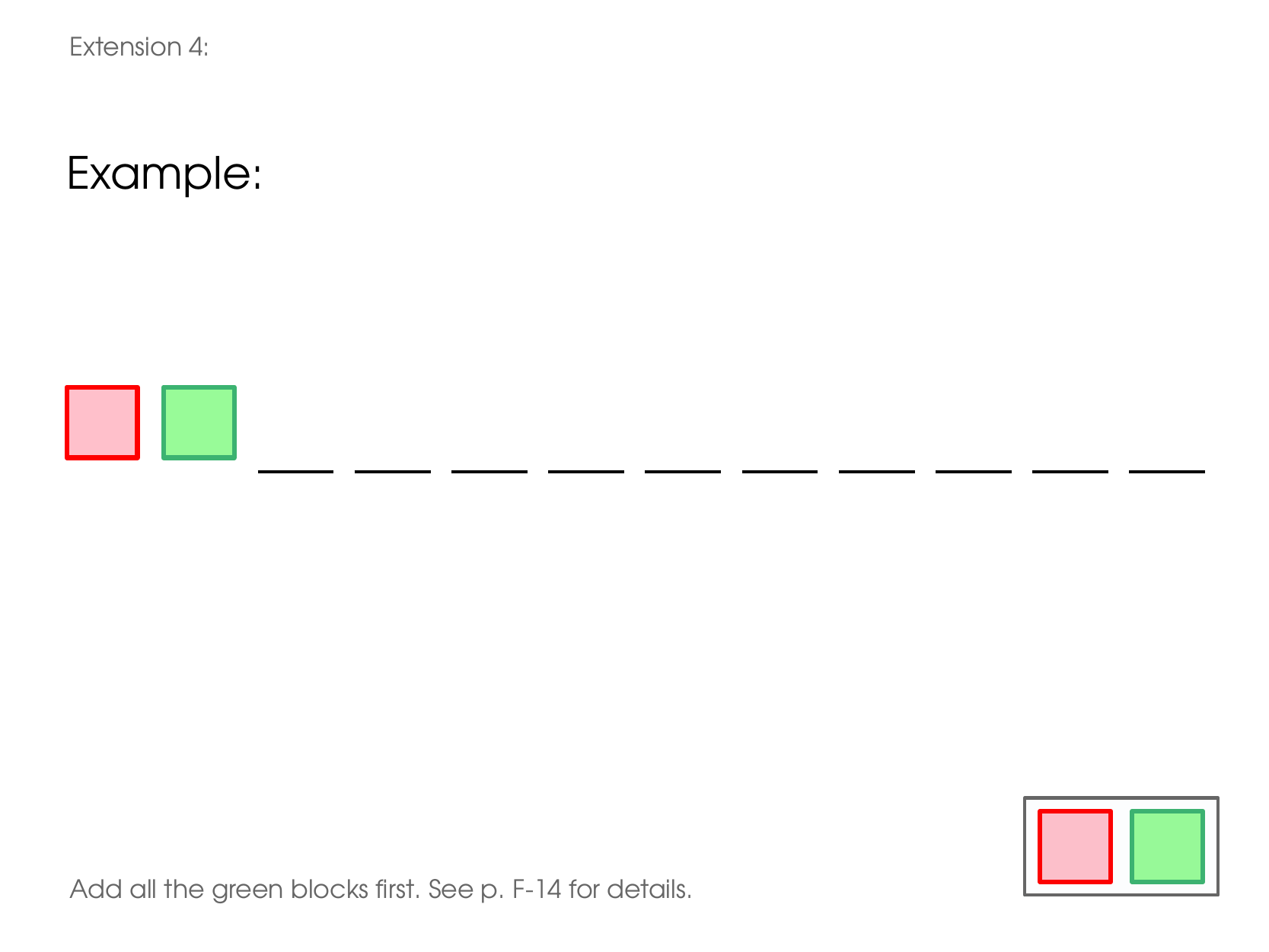

Extension 4:
Example:

Add all the green blocks first. See p. F-14 for details.